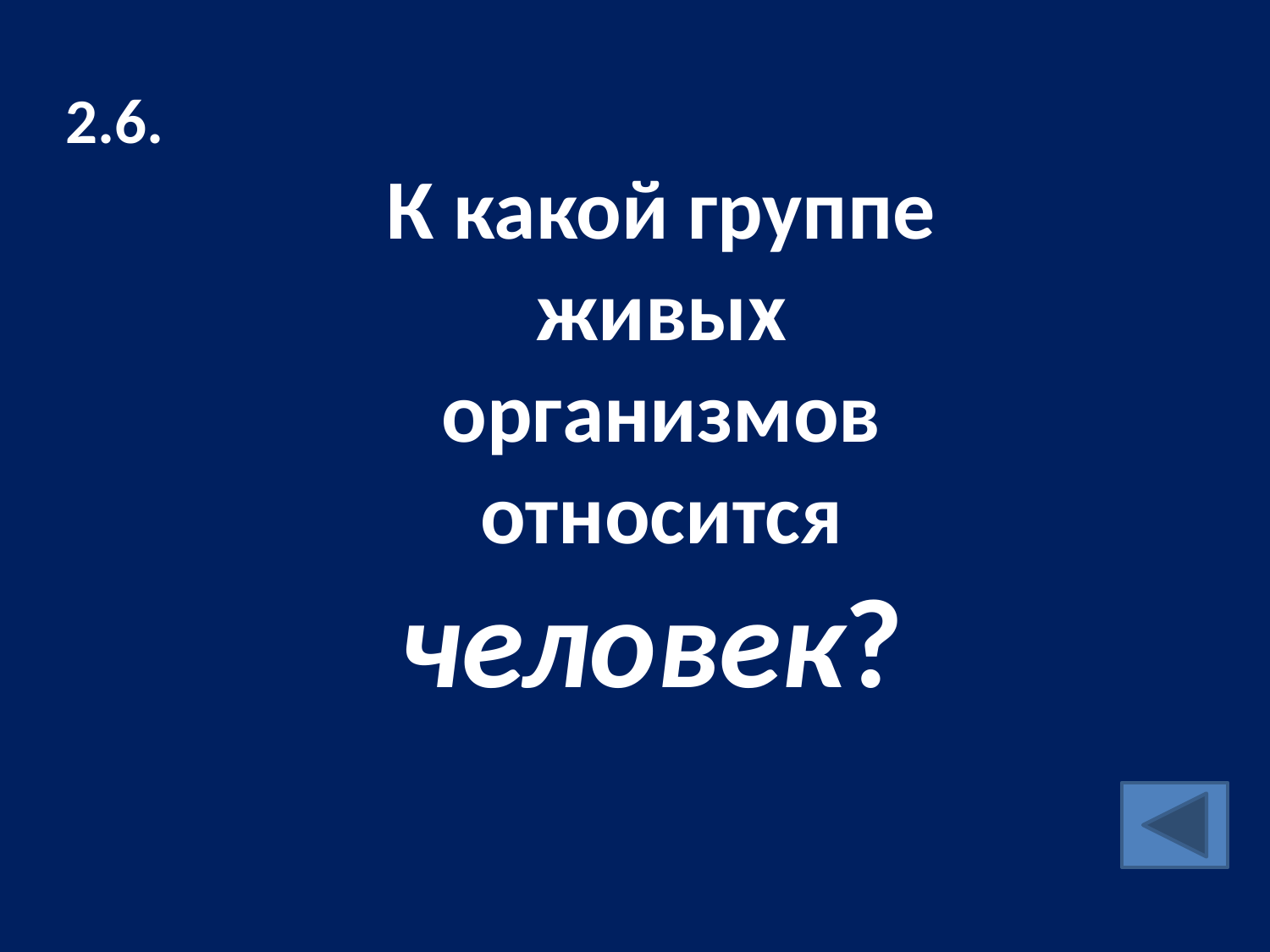

2.6.
К какой группе живых организмов относится человек?